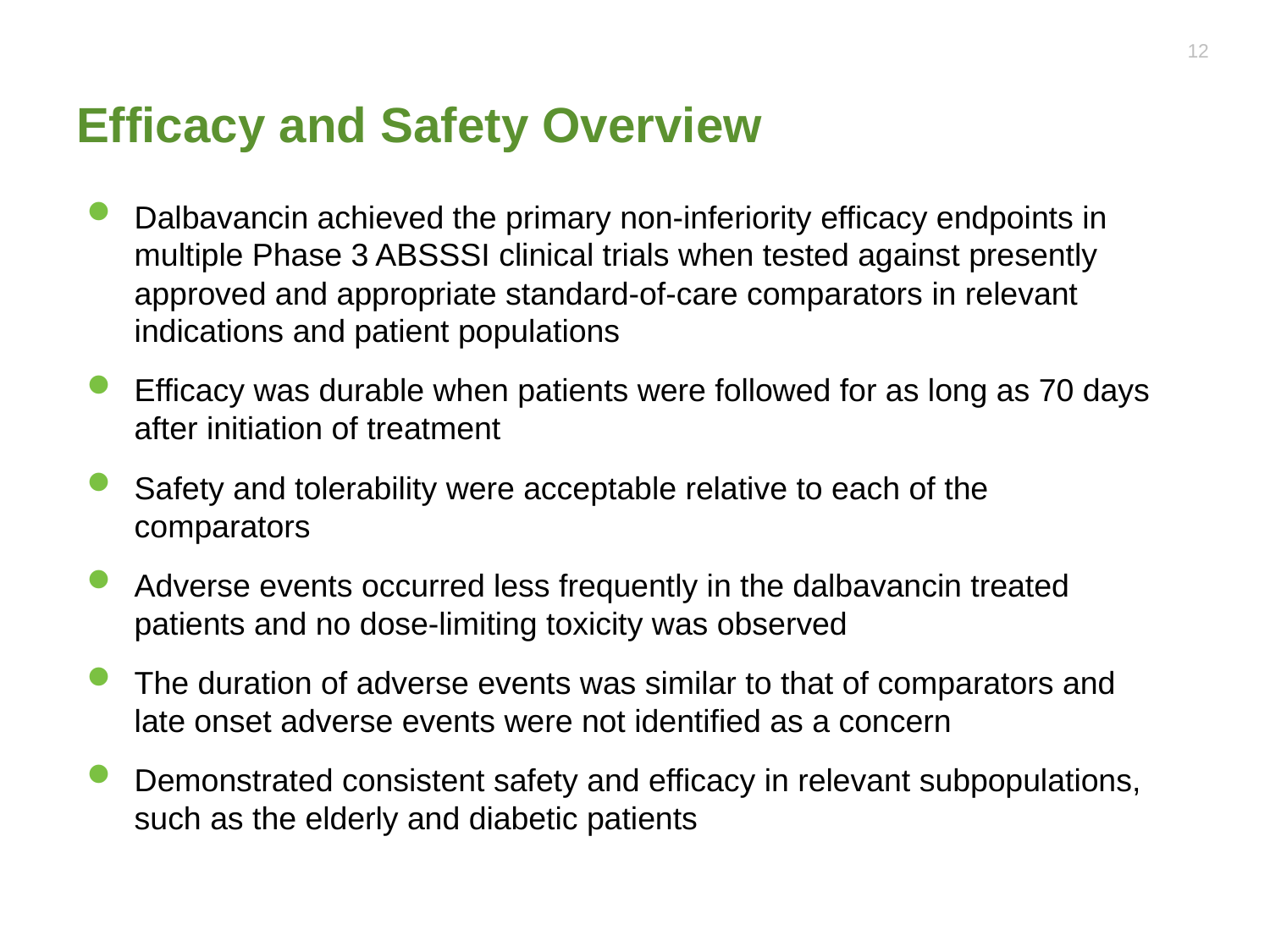

# Efficacy and Safety Overview
12
Dalbavancin achieved the primary non-inferiority efficacy endpoints in multiple Phase 3 ABSSSI clinical trials when tested against presently approved and appropriate standard-of-care comparators in relevant indications and patient populations
Efficacy was durable when patients were followed for as long as 70 days after initiation of treatment
Safety and tolerability were acceptable relative to each of the comparators
Adverse events occurred less frequently in the dalbavancin treated patients and no dose-limiting toxicity was observed
The duration of adverse events was similar to that of comparators and late onset adverse events were not identified as a concern
Demonstrated consistent safety and efficacy in relevant subpopulations, such as the elderly and diabetic patients